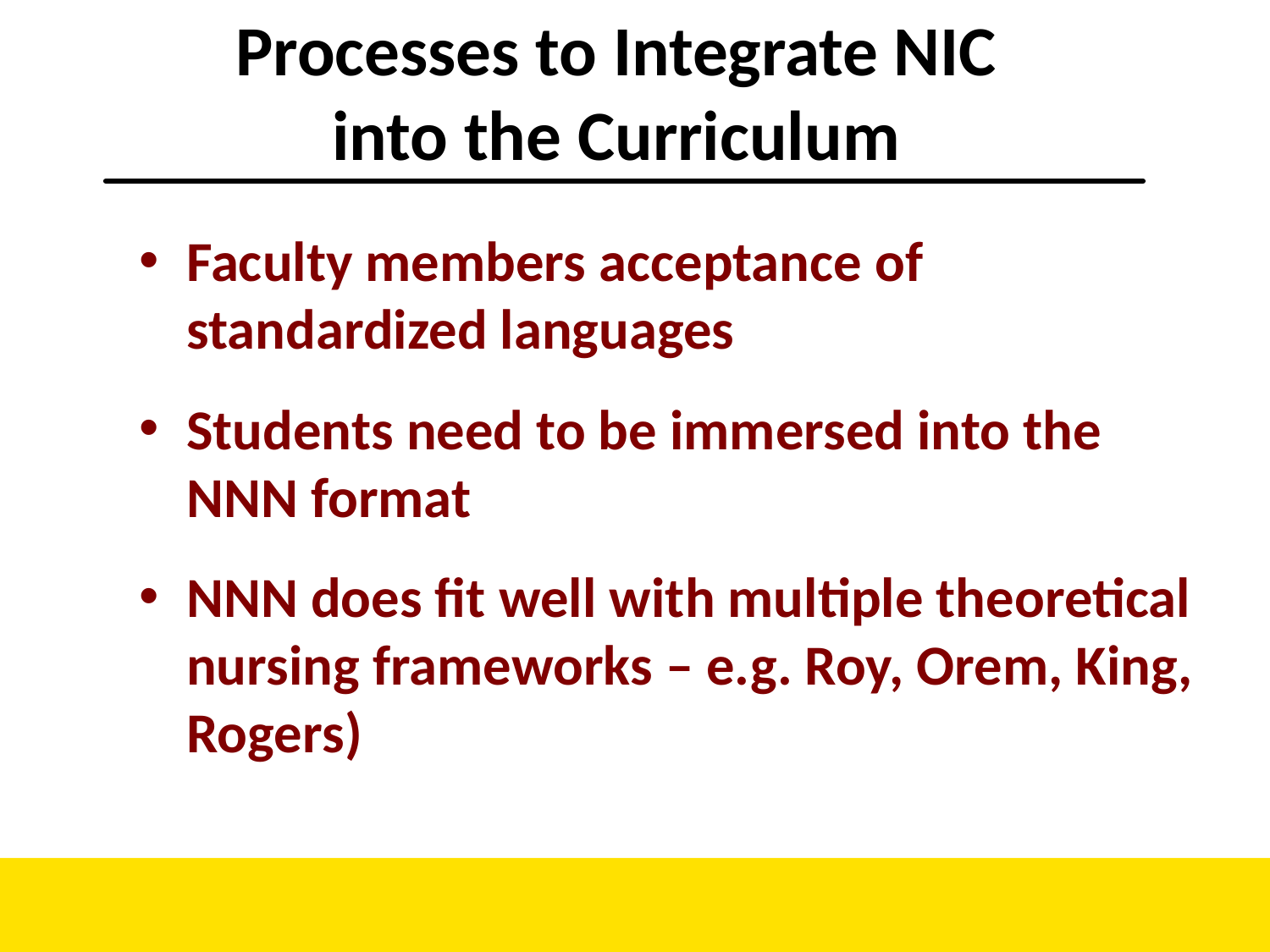

# Processes to Integrate NIC into the Curriculum
Faculty members acceptance of standardized languages
Students need to be immersed into the NNN format
NNN does fit well with multiple theoretical nursing frameworks – e.g. Roy, Orem, King, Rogers)